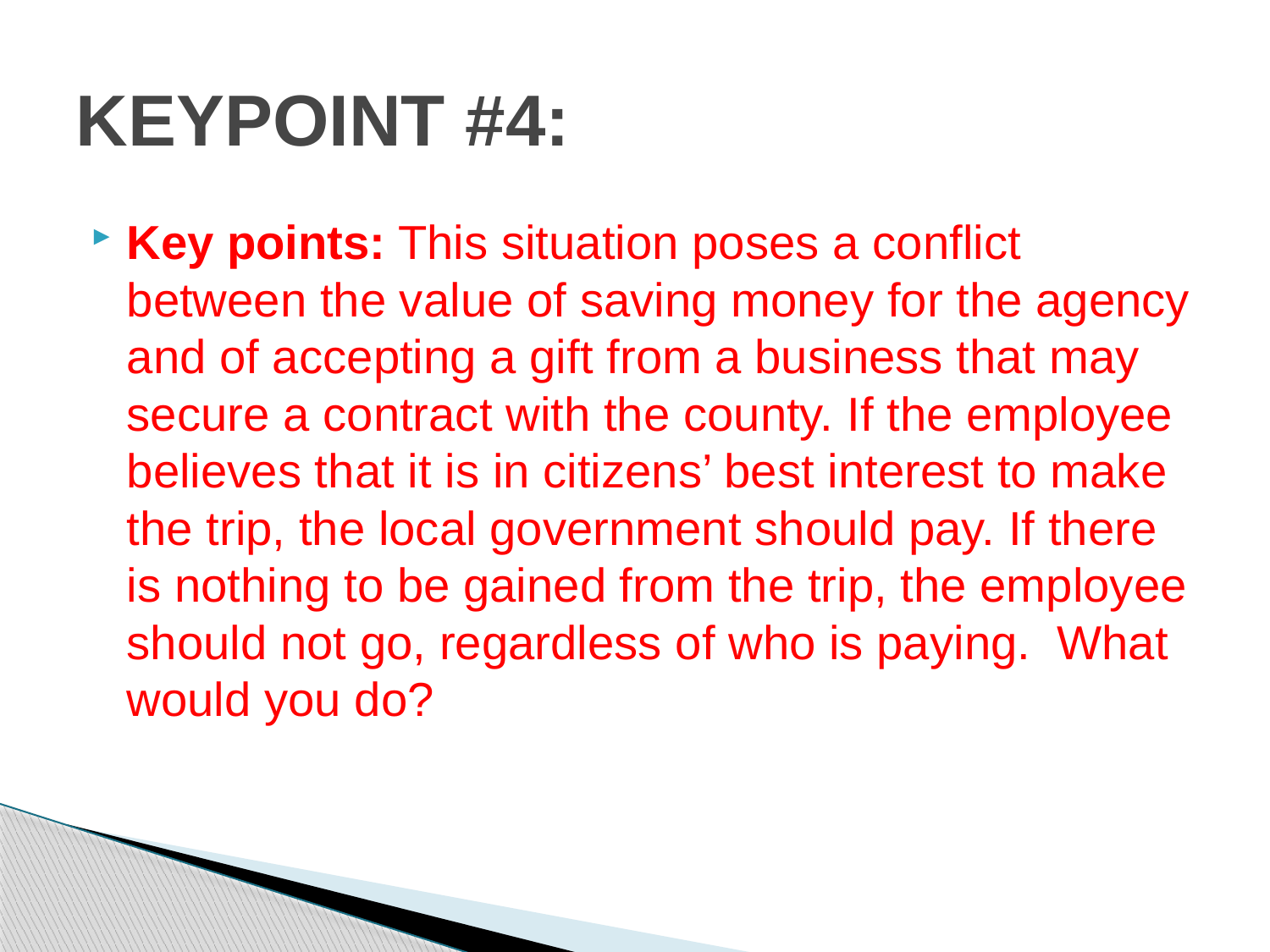

# KEYPOINT #4:
Key points: This situation poses a conflict between the value of saving money for the agency and of accepting a gift from a business that may secure a contract with the county. If the employee believes that it is in citizens’ best interest to make the trip, the local government should pay. If there is nothing to be gained from the trip, the employee should not go, regardless of who is paying.  What would you do?